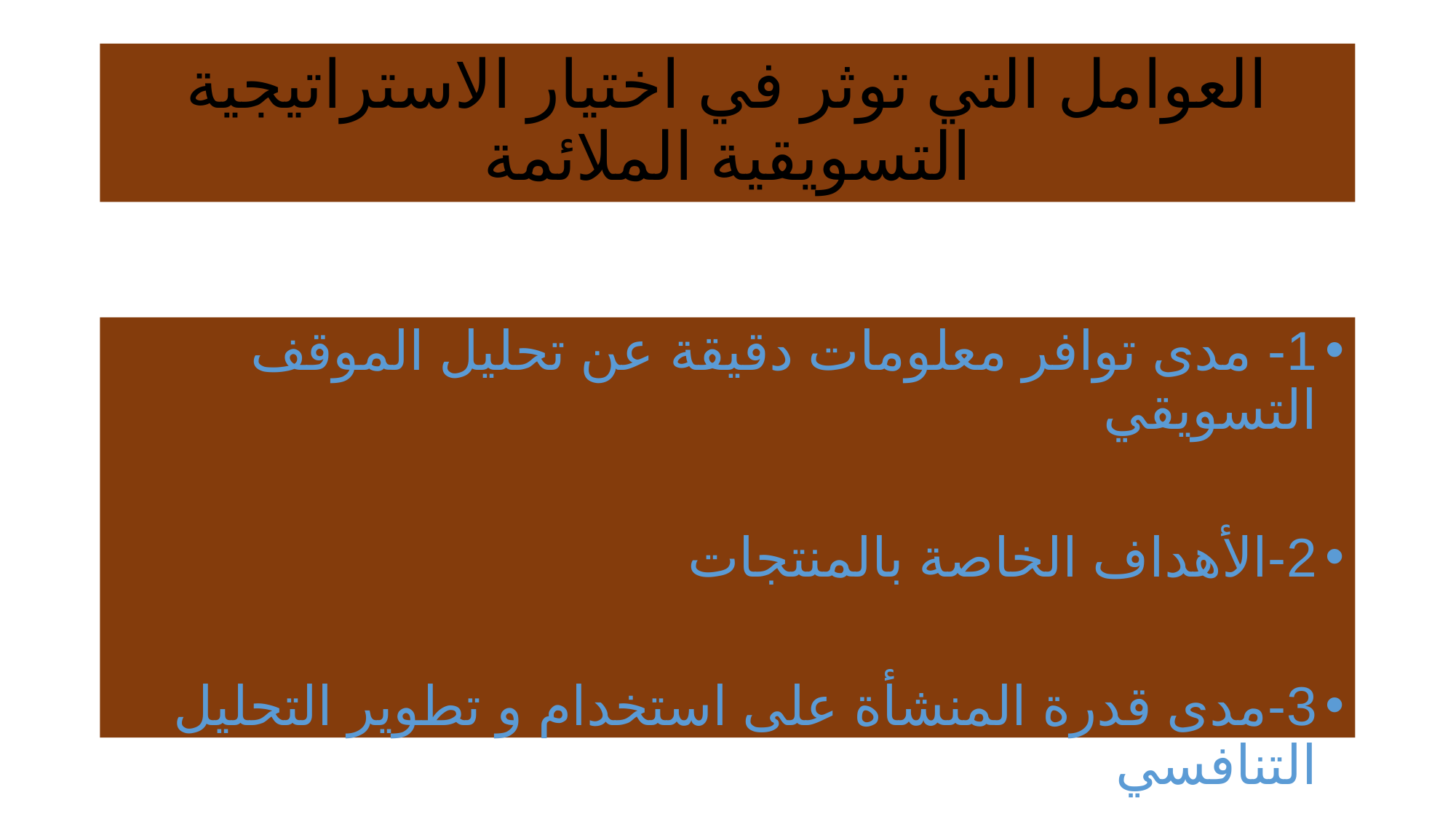

# العوامل التي توثر في اختيار الاستراتيجية التسويقية الملائمة
1- مدى توافر معلومات دقيقة عن تحليل الموقف التسويقي

2-الأهداف الخاصة بالمنتجات

3-مدى قدرة المنشأة على استخدام و تطوير التحليل التنافسي